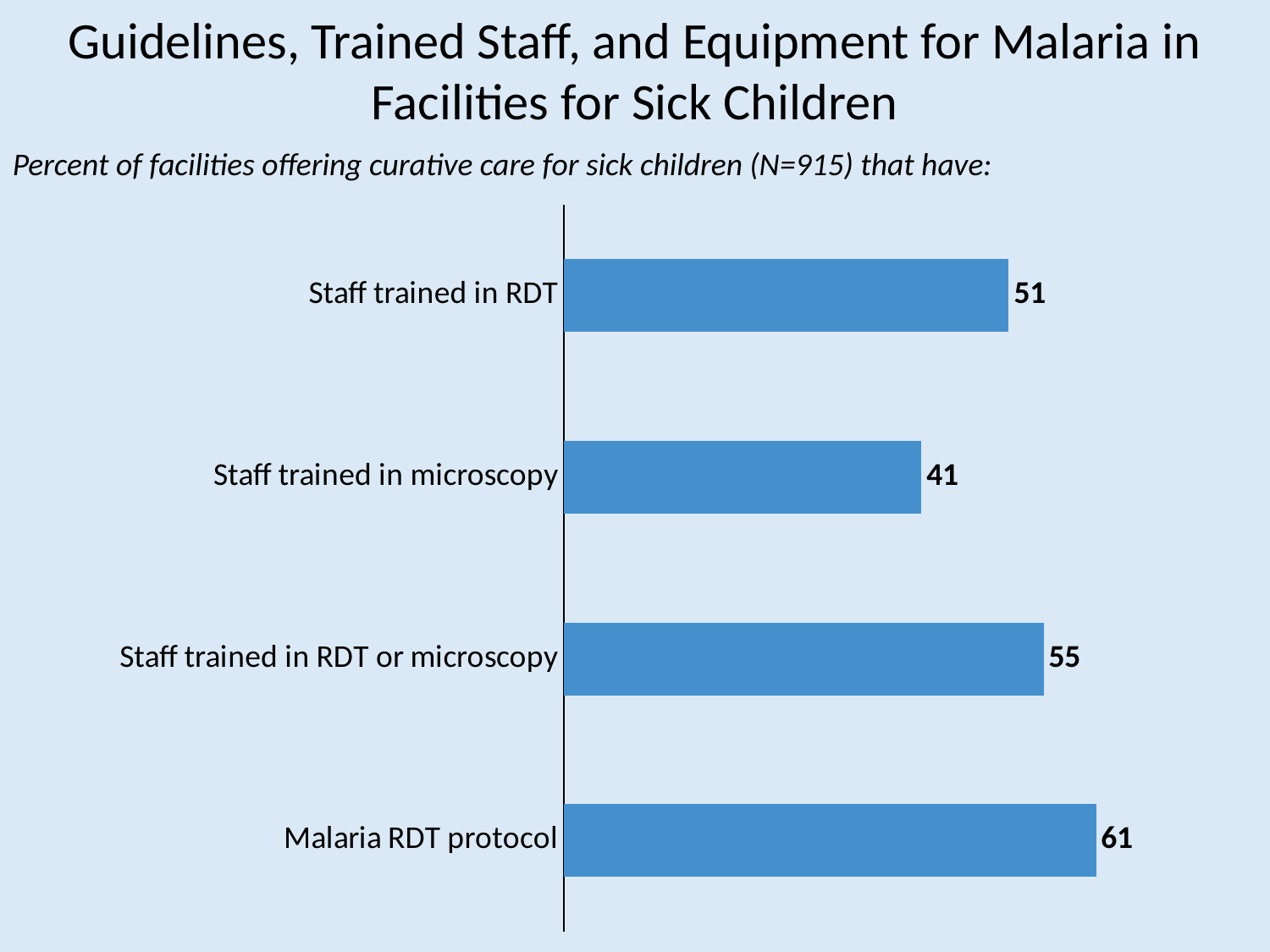

Guidelines, Trained Staff, and Equipment for Malaria in Facilities for Sick Children
Percent of facilities offering curative care for sick children (N=915) that have:

### Chart

| Category | Series 1 |
|---|---|
| Malaria RDT protocol | 61.0 |
| Staff trained in RDT or microscopy | 55.0 |
| Staff trained in microscopy | 41.0 |
| Staff trained in RDT | 51.0 |